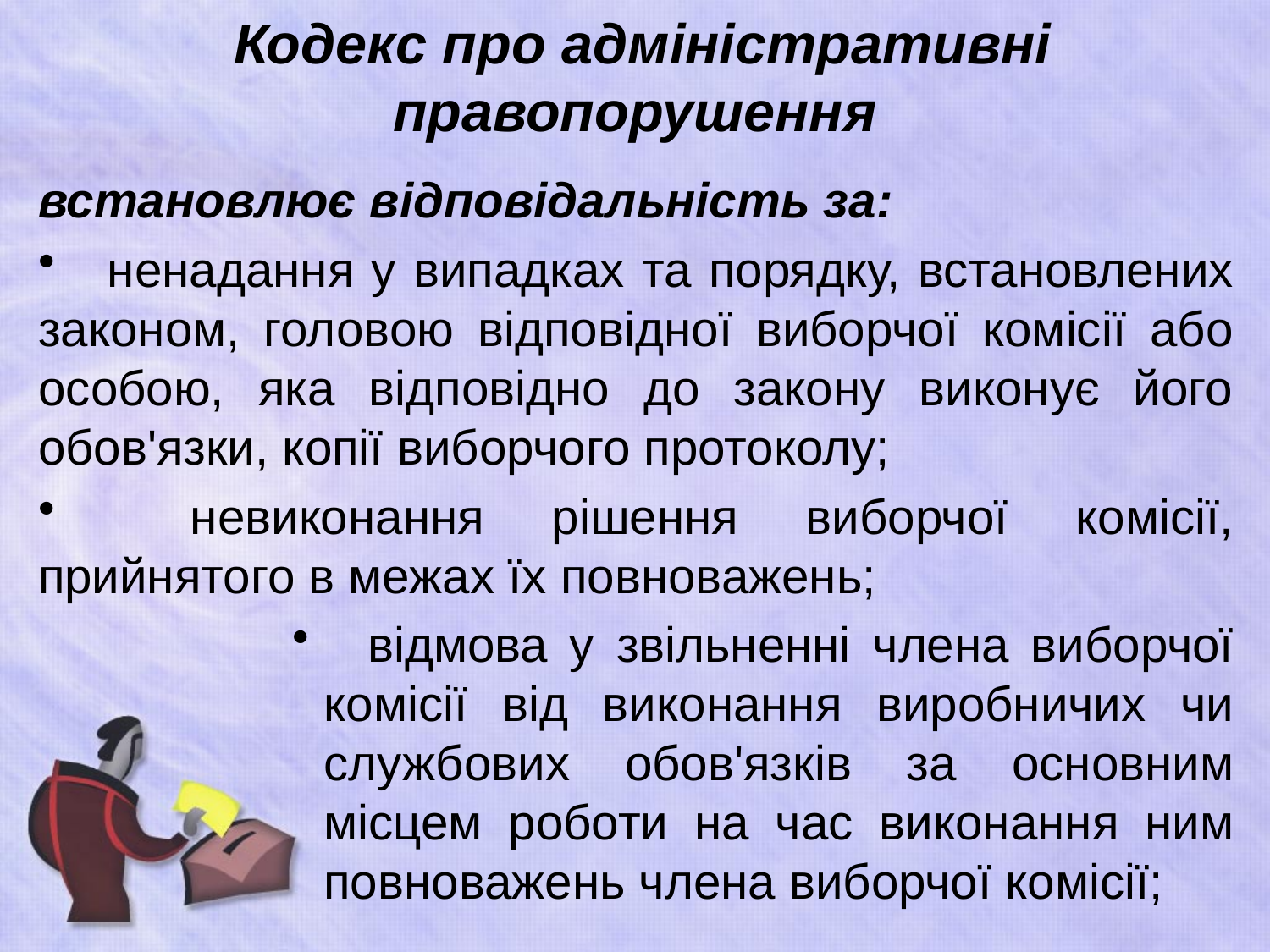

# Кодекс про адміністративні правопорушення
встановлює відповідальність за:
   ненадання у випадках та порядку, встановлених законом, головою відповідної виборчої комісії або особою, яка відповідно до закону виконує його обов'язки, копії виборчого протоколу;
  невиконання рішення виборчої комісії, прийнятого в межах їх повноважень;
  відмова у звільненні члена виборчої комісії від виконання виробничих чи службових обов'язків за основним місцем роботи на час виконання ним повноважень члена виборчої комісії;